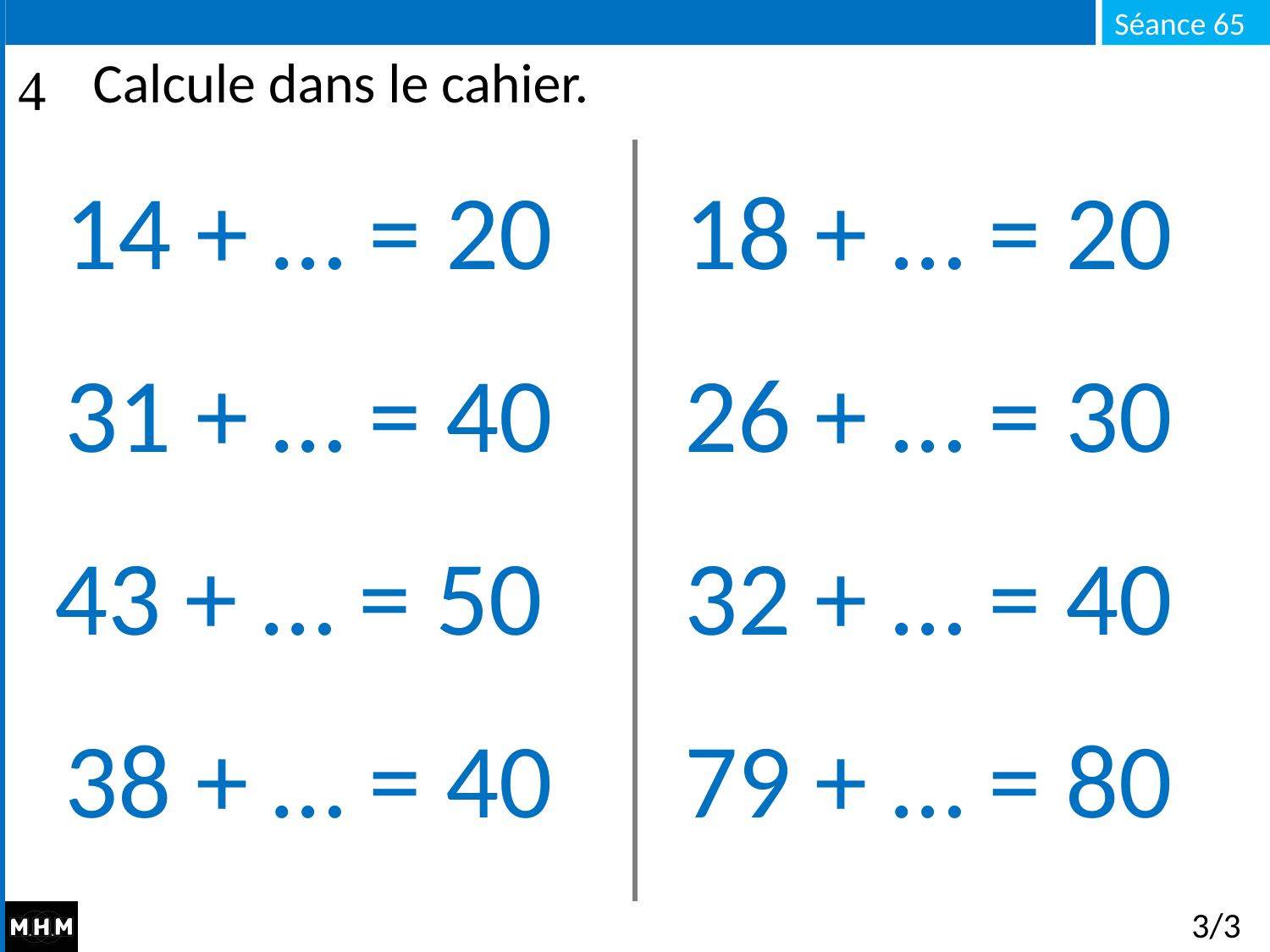

# Calcule dans le cahier.
14 + … = 20
18 + … = 20
31 + … = 40
26 + … = 30
43 + … = 50
32 + … = 40
38 + … = 40
79 + … = 80
3/3